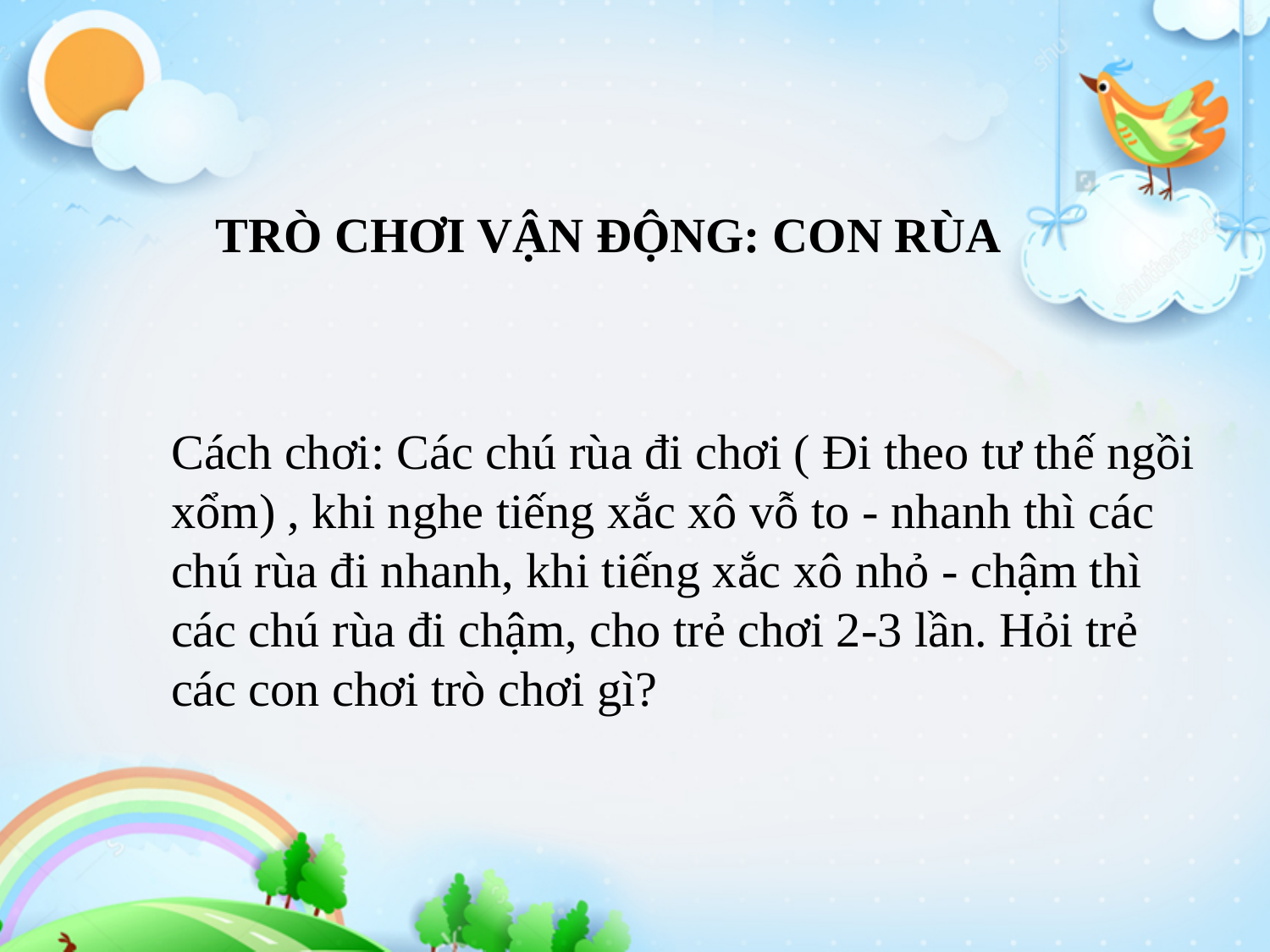

# TRÒ CHƠI VẬN ĐỘNG: CON RÙA

Cách chơi: Các chú rùa đi chơi ( Đi theo tư thế ngồi xổm) , khi nghe tiếng xắc xô vỗ to - nhanh thì các chú rùa đi nhanh, khi tiếng xắc xô nhỏ - chậm thì các chú rùa đi chậm, cho trẻ chơi 2-3 lần. Hỏi trẻ các con chơi trò chơi gì?